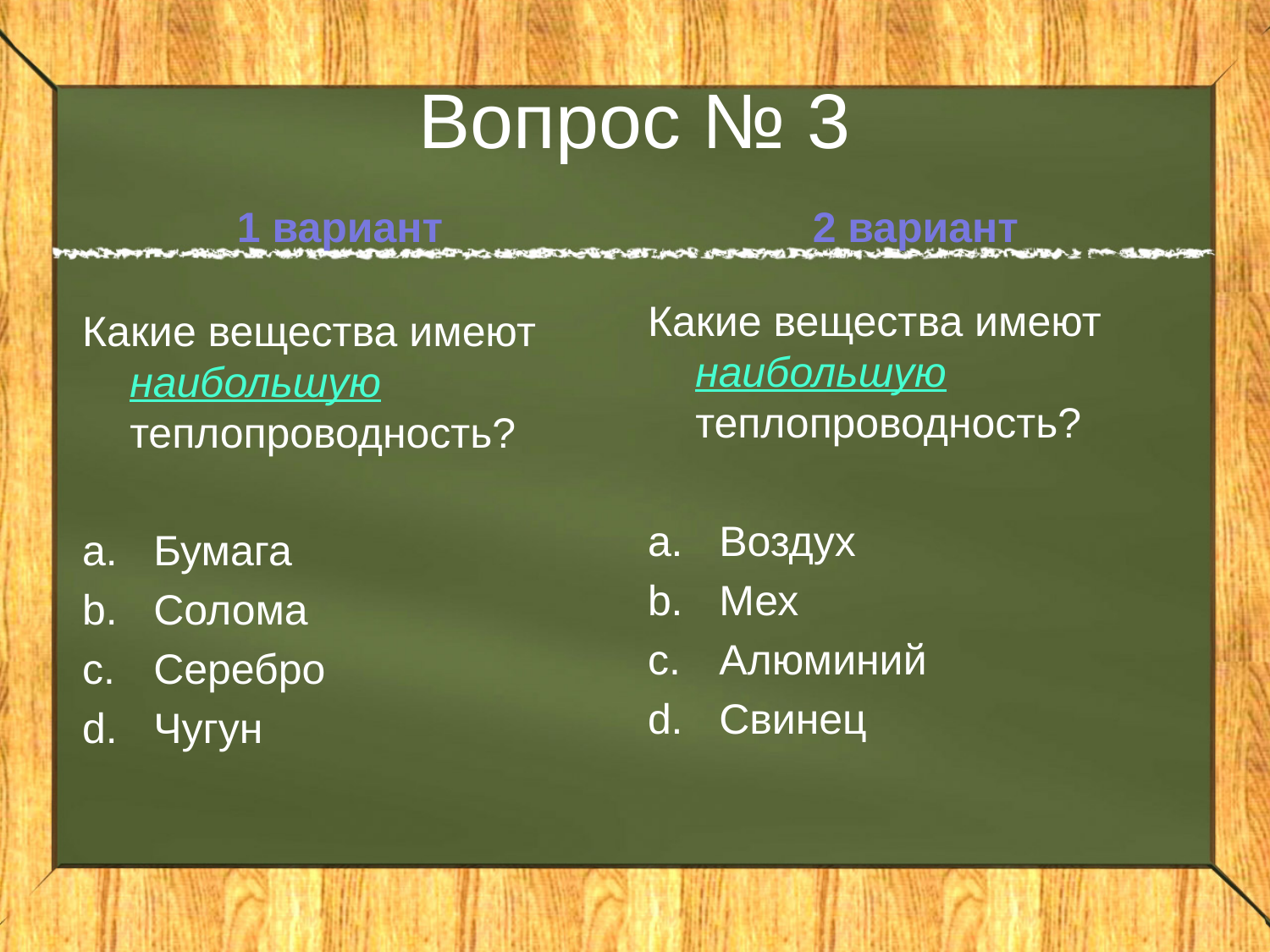

# Вопрос № 3
1 вариант
2 вариант
Какие вещества имеют наибольшую теплопроводность?

Воздух
Мех
Алюминий
Свинец

Какие вещества имеют наибольшую теплопроводность?

Бумага
Солома
Серебро
Чугун